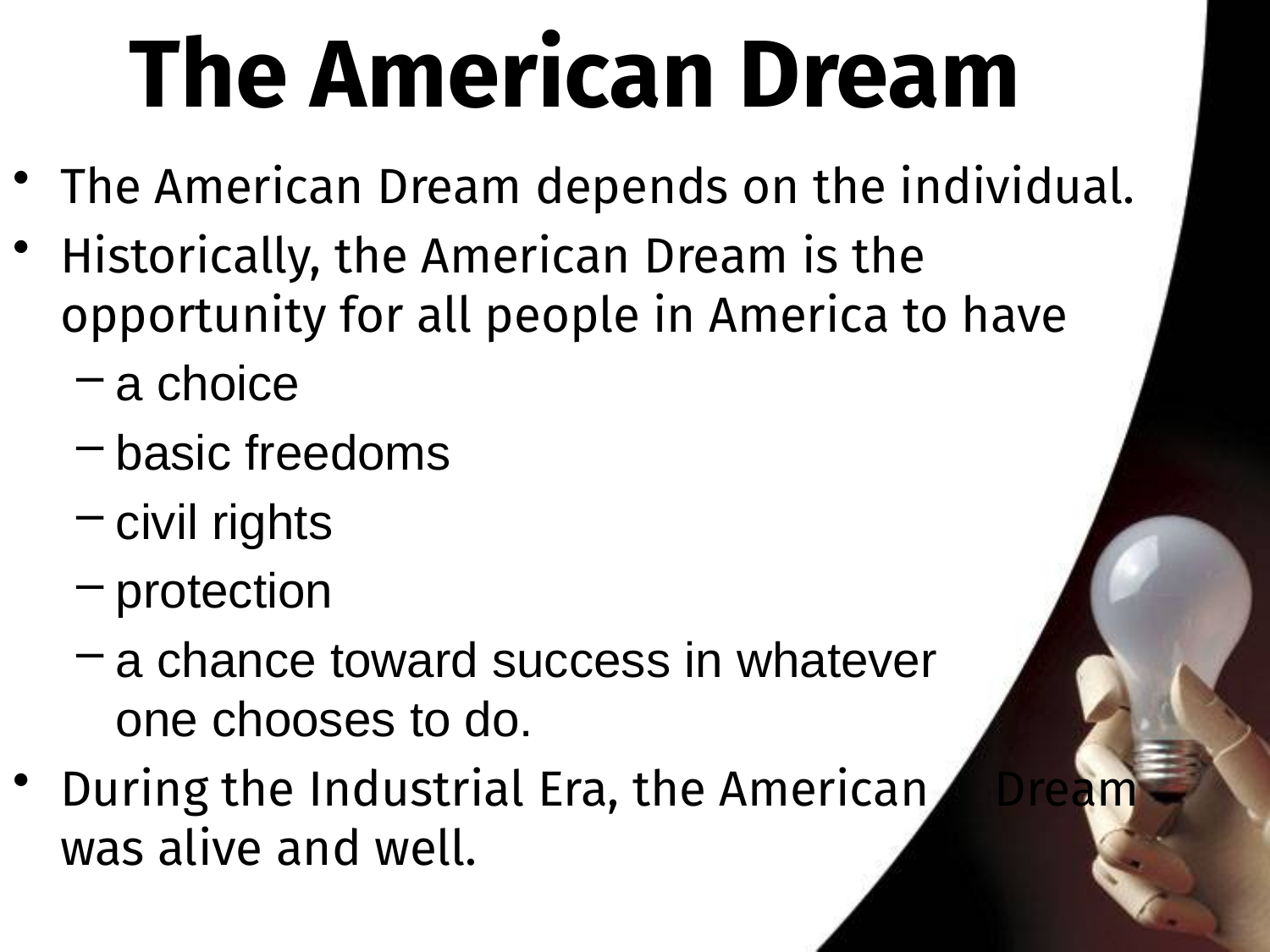

# The American Dream
The American Dream depends on the individual.
Historically, the American Dream is the opportunity for all people in America to have
a choice
basic freedoms
civil rights
protection
a chance toward success in whatever          one chooses to do.
During the Industrial Era, the American     Dream was alive and well.